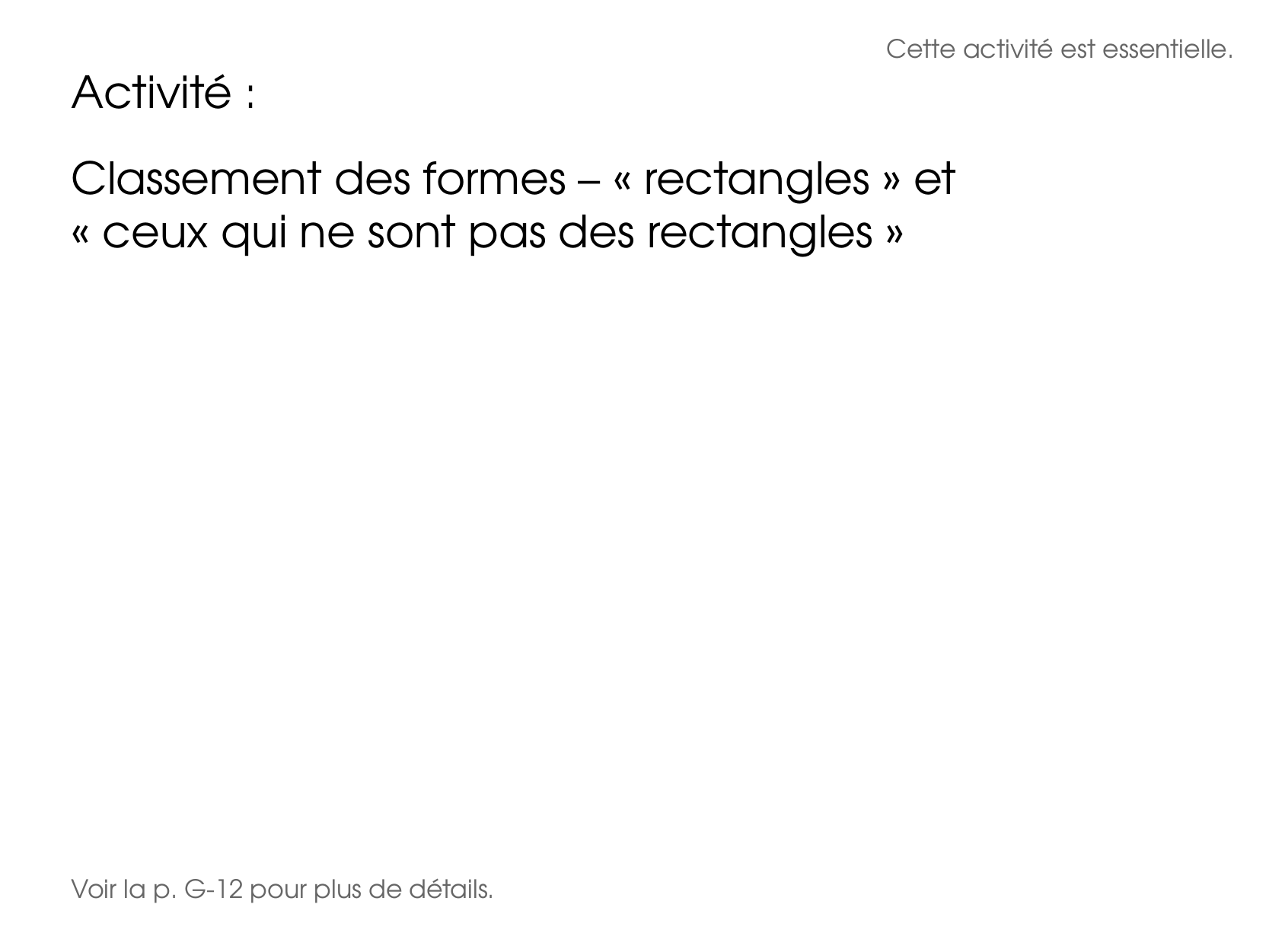

Cette activité est essentielle.
Activité :
Classement des formes – « rectangles » et « ceux qui ne sont pas des rectangles »
Voir la p. G-12 pour plus de détails.